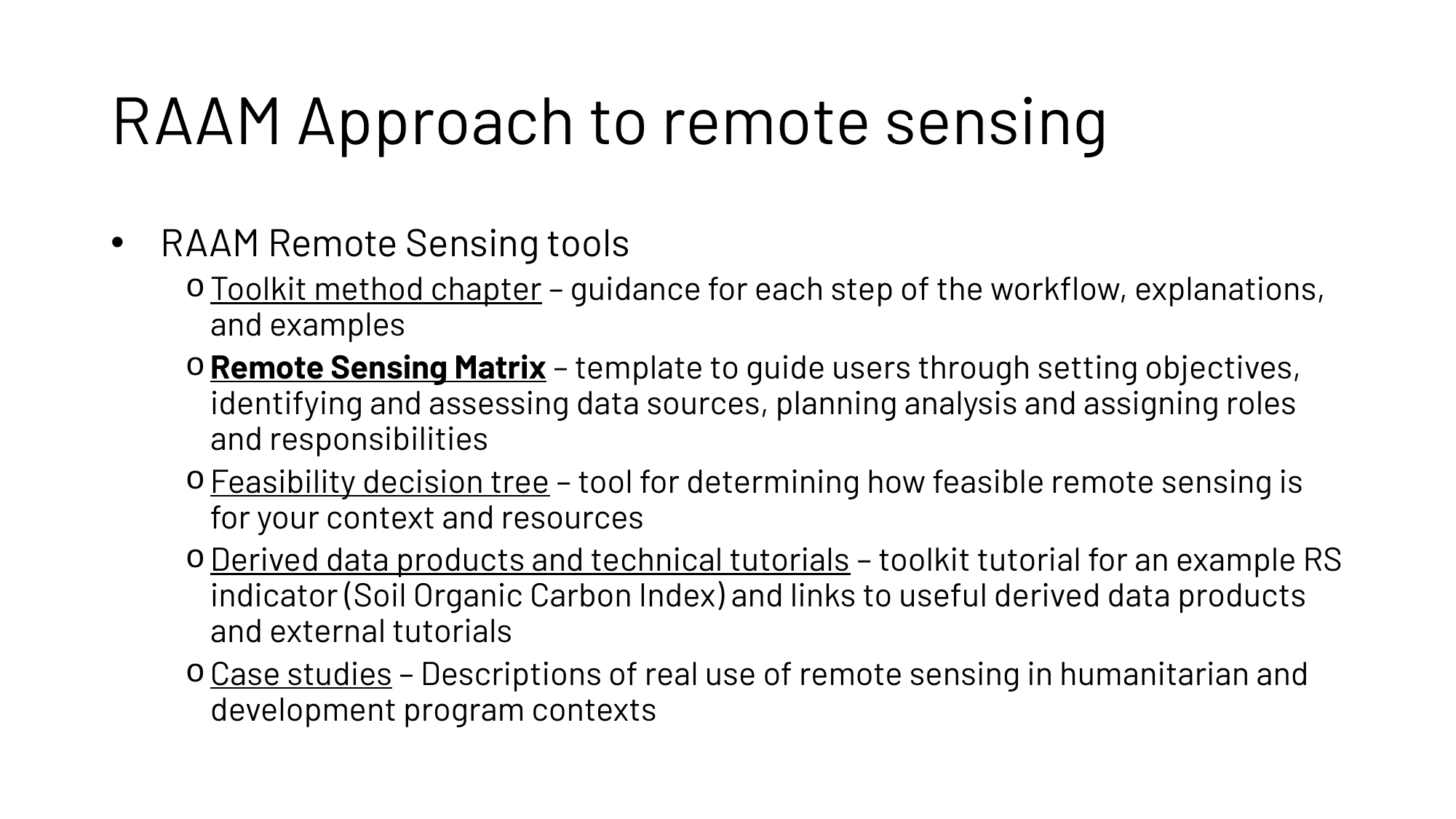

# RAAM Approach to remote sensing
RAAM Remote Sensing tools
Toolkit method chapter – guidance for each step of the workflow, explanations, and examples
Remote Sensing Matrix – template to guide users through setting objectives, identifying and assessing data sources, planning analysis and assigning roles and responsibilities
Feasibility decision tree – tool for determining how feasible remote sensing is for your context and resources
Derived data products and technical tutorials – toolkit tutorial for an example RS indicator (Soil Organic Carbon Index) and links to useful derived data products and external tutorials
Case studies – Descriptions of real use of remote sensing in humanitarian and development program contexts